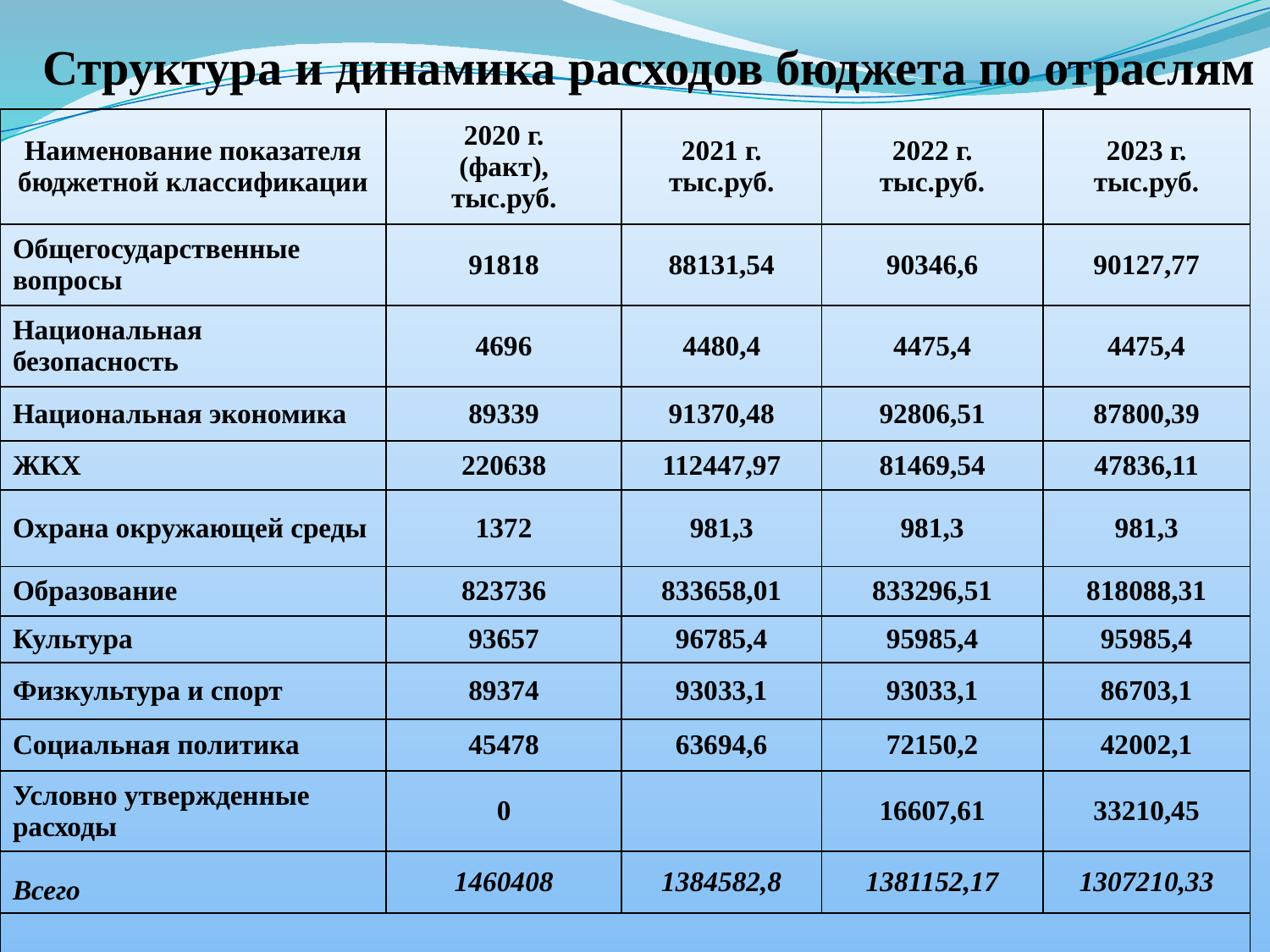

Структура и динамика расходов бюджета по отраслям
| Наименование показателя бюджетной классификации | 2020 г. (факт), тыс.руб. | 2021 г. тыс.руб. | 2022 г. тыс.руб. | 2023 г. тыс.руб. |
| --- | --- | --- | --- | --- |
| Общегосударственные вопросы | 91818 | 88131,54 | 90346,6 | 90127,77 |
| Национальная безопасность | 4696 | 4480,4 | 4475,4 | 4475,4 |
| Национальная экономика | 89339 | 91370,48 | 92806,51 | 87800,39 |
| ЖКХ | 220638 | 112447,97 | 81469,54 | 47836,11 |
| Охрана окружающей среды | 1372 | 981,3 | 981,3 | 981,3 |
| Образование | 823736 | 833658,01 | 833296,51 | 818088,31 |
| Культура | 93657 | 96785,4 | 95985,4 | 95985,4 |
| Физкультура и спорт | 89374 | 93033,1 | 93033,1 | 86703,1 |
| Социальная политика | 45478 | 63694,6 | 72150,2 | 42002,1 |
| Условно утвержденные расходы | 0 |  | 16607,61 | 33210,45 |
| Всего | 1460408 | 1384582,8 | 1381152,17 | 1307210,33 |
|  |  |  |  |  |